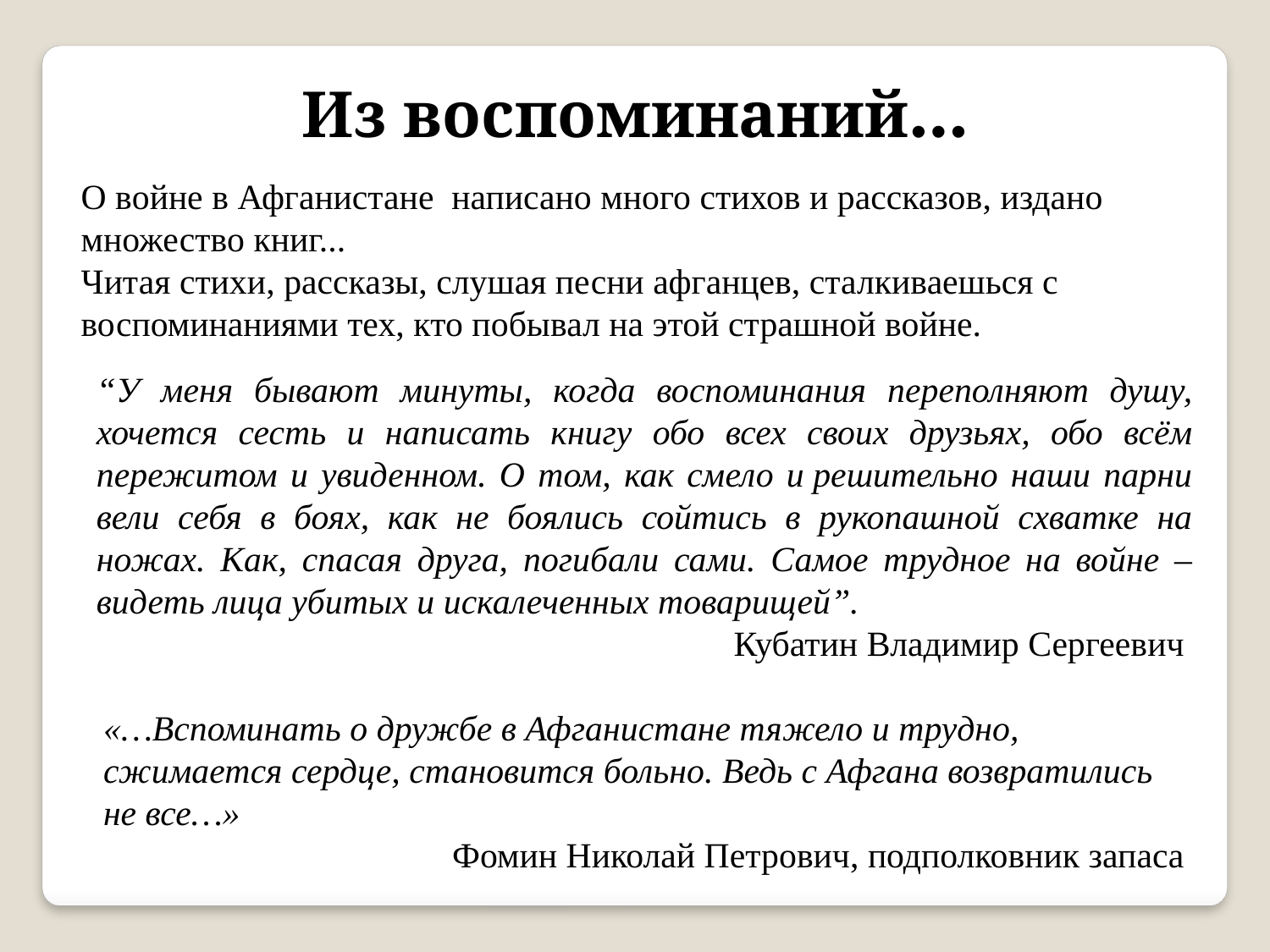

Из воспоминаний…
О войне в Афганистане  написано много стихов и рассказов, издано множество книг...
Читая стихи, рассказы, слушая песни афганцев, сталкиваешься с воспоминаниями тех, кто побывал на этой страшной войне.

“У меня бывают минуты, когда воспоминания переполняют душу, хочется сесть и написать книгу обо всех своих друзьях, обо всём пережитом и увиденном. О том, как смело и решительно наши парни вели себя в боях, как не боялись сойтись в рукопашной схватке на ножах. Как, спасая друга, погибали сами. Самое трудное на войне – видеть лица убитых и искалеченных товарищей”.
 Кубатин Владимир Сергеевич
«…Вспоминать о дружбе в Афганистане тяжело и трудно, сжимается сердце, становится больно. Ведь с Афгана возвратились не все…»
Фомин Николай Петрович, подполковник запаса